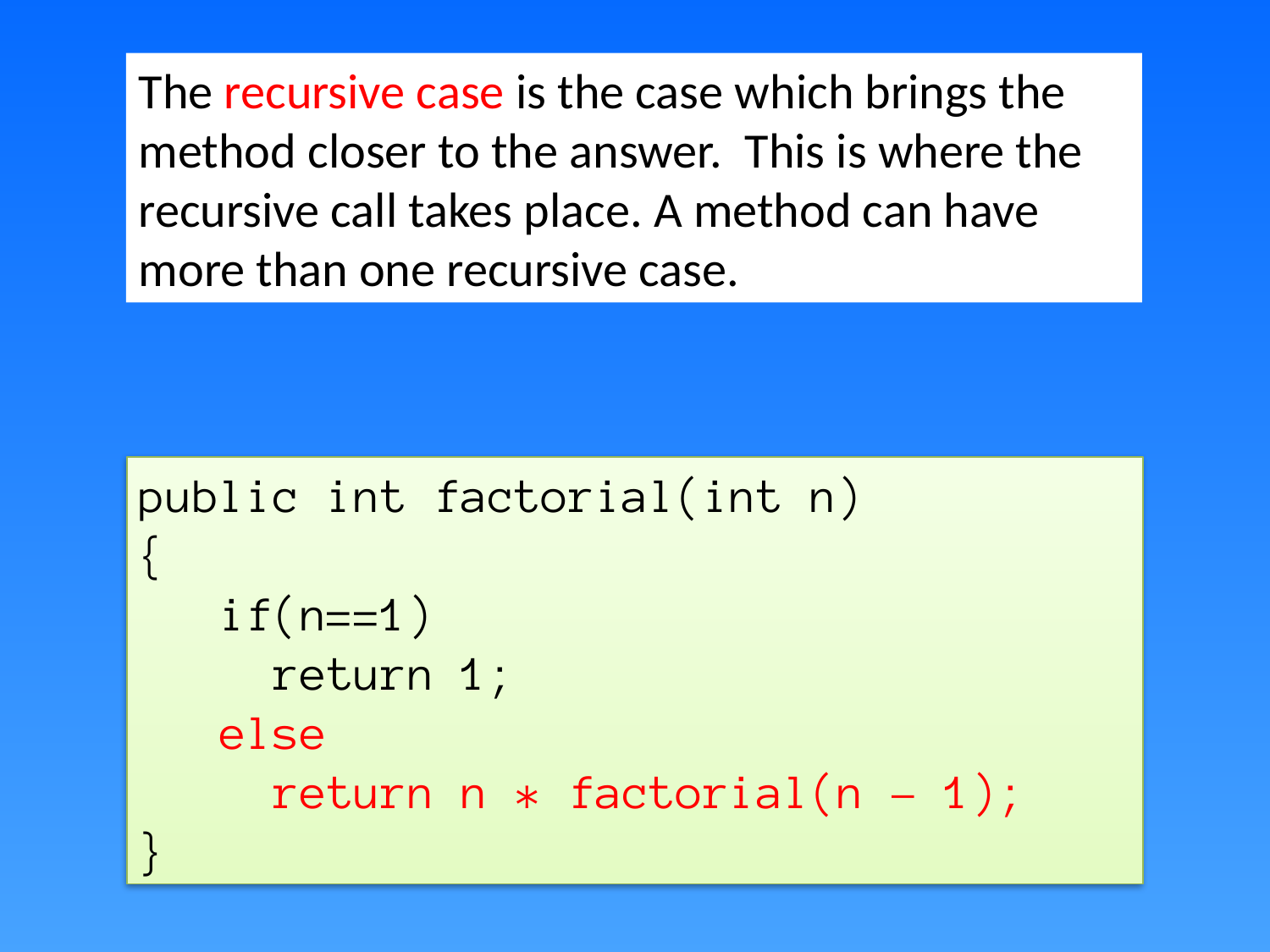

The recursive case is the case which brings the method closer to the answer.  This is where the recursive call takes place. A method can have more than one recursive case.
public int factorial(int n)
{
   if(n==1)
     return 1;
   else
     return n * factorial(n – 1);
}